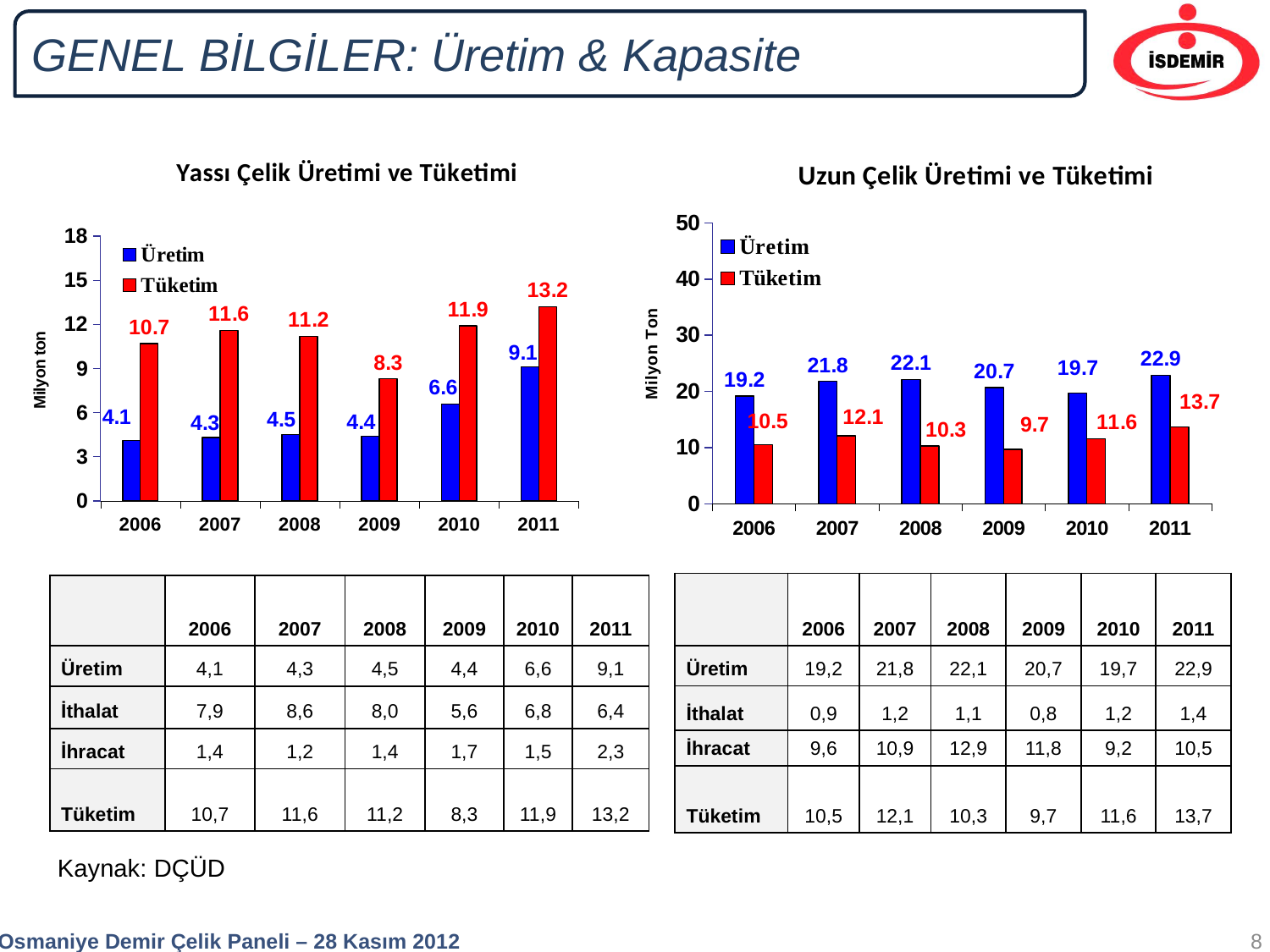

GENEL BİLGİLER: Üretim & Kapasite
TÜRKİYE ÇELİK SANAYİ

### Chart: Uzun Çelik Üretimi ve Tüketimi

| Category | Üretim | Tüketim |
|---|---|---|
| 2006 | 19.2 | 10.5 |
| 2007 | 21.8 | 12.1 |
| 2008 | 22.1 | 10.3 |
| 2009 | 20.7 | 9.7 |
| 2010 | 19.7 | 11.6 |
| 2011 | 22.9 | 13.7 |

### Chart: Yassı Çelik Üretimi ve Tüketimi

| Category | Üretim | Tüketim |
|---|---|---|
| 2006 | 4.1 | 10.7 |
| 2007 | 4.3 | 11.6 |
| 2008 | 4.5 | 11.2 |
| 2009 | 4.4 | 8.3 |
| 2010 | 6.6 | 11.9 |
| 2011 | 9.1 | 13.2 |
|  | 2006 | 2007 | 2008 | 2009 | 2010 | 2011 |
| --- | --- | --- | --- | --- | --- | --- |
| Üretim | 19,2 | 21,8 | 22,1 | 20,7 | 19,7 | 22,9 |
| İthalat | 0,9 | 1,2 | 1,1 | 0,8 | 1,2 | 1,4 |
| İhracat | 9,6 | 10,9 | 12,9 | 11,8 | 9,2 | 10,5 |
| Tüketim | 10,5 | 12,1 | 10,3 | 9,7 | 11,6 | 13,7 |
|  | 2006 | 2007 | 2008 | 2009 | 2010 | 2011 |
| --- | --- | --- | --- | --- | --- | --- |
| Üretim | 4,1 | 4,3 | 4,5 | 4,4 | 6,6 | 9,1 |
| İthalat | 7,9 | 8,6 | 8,0 | 5,6 | 6,8 | 6,4 |
| İhracat | 1,4 | 1,2 | 1,4 | 1,7 | 1,5 | 2,3 |
| Tüketim | 10,7 | 11,6 | 11,2 | 8,3 | 11,9 | 13,2 |
Kaynak: DÇÜD
Osmaniye Demir Çelik Paneli – 28 Kasım 2012
8